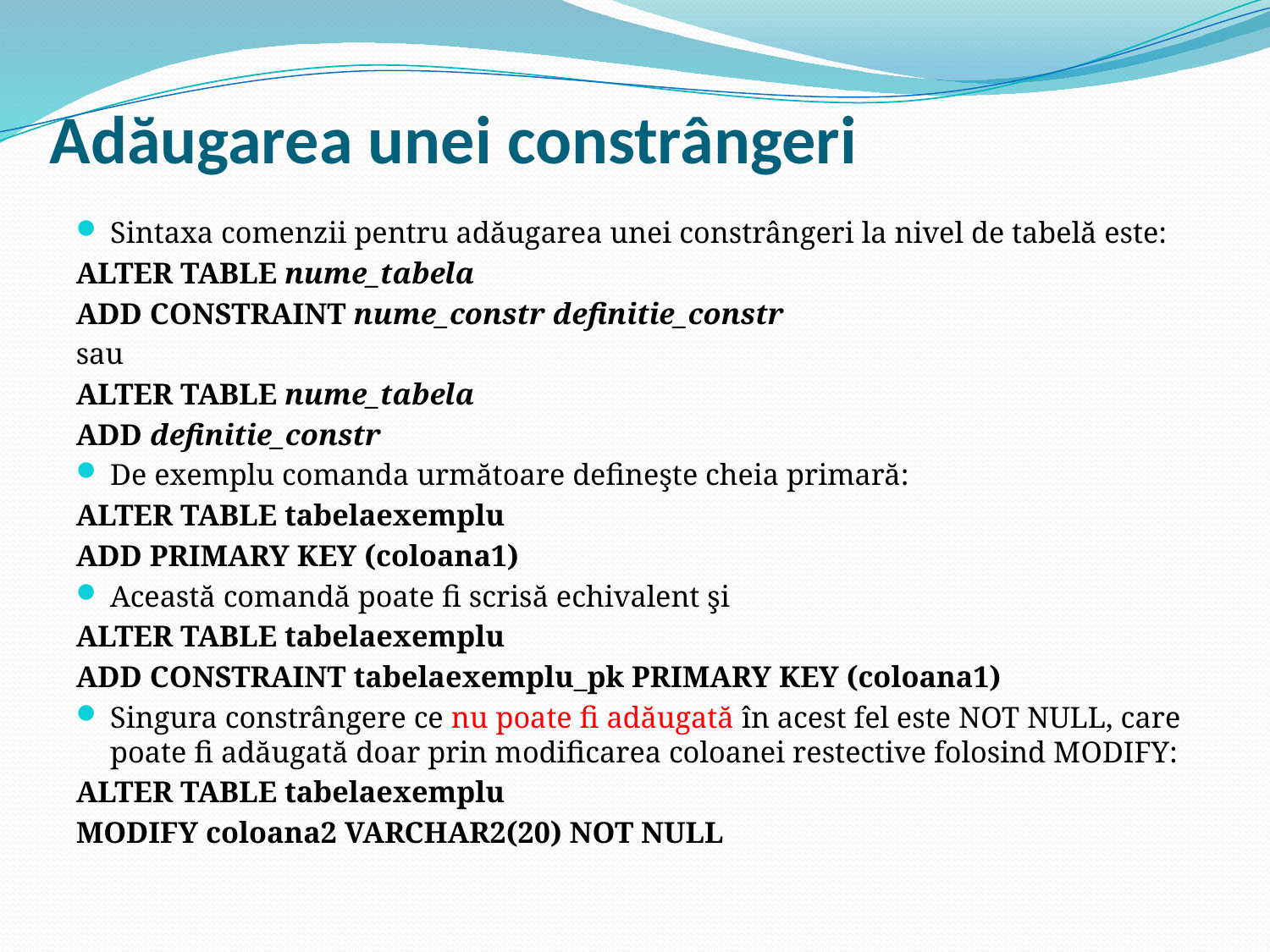

# Adăugarea unei constrângeri
Sintaxa comenzii pentru adăugarea unei constrângeri la nivel de tabelă este:
ALTER TABLE nume_tabela
ADD CONSTRAINT nume_constr definitie_constr
sau
ALTER TABLE nume_tabela
ADD definitie_constr
De exemplu comanda următoare defineşte cheia primară:
ALTER TABLE tabelaexemplu
ADD PRIMARY KEY (coloana1)
Această comandă poate fi scrisă echivalent şi
ALTER TABLE tabelaexemplu
ADD CONSTRAINT tabelaexemplu_pk PRIMARY KEY (coloana1)
Singura constrângere ce nu poate fi adăugată în acest fel este NOT NULL, care poate fi adăugată doar prin modificarea coloanei restective folosind MODIFY:
ALTER TABLE tabelaexemplu
MODIFY coloana2 VARCHAR2(20) NOT NULL